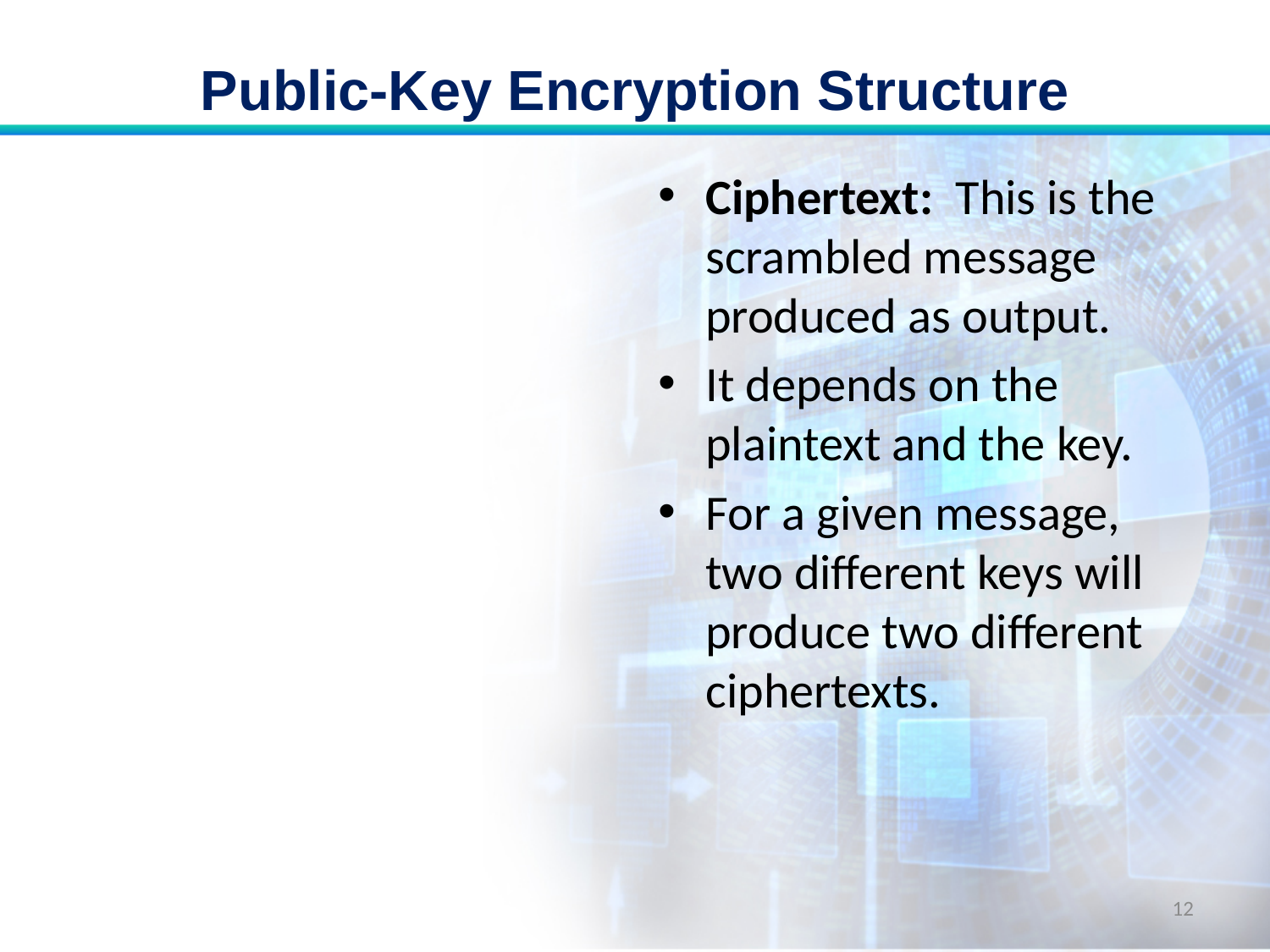

# Public-Key Encryption Structure
Ciphertext:  This is the scrambled message produced as output.
It depends on the plaintext and the key.
For a given message, two different keys will produce two different ciphertexts.
12